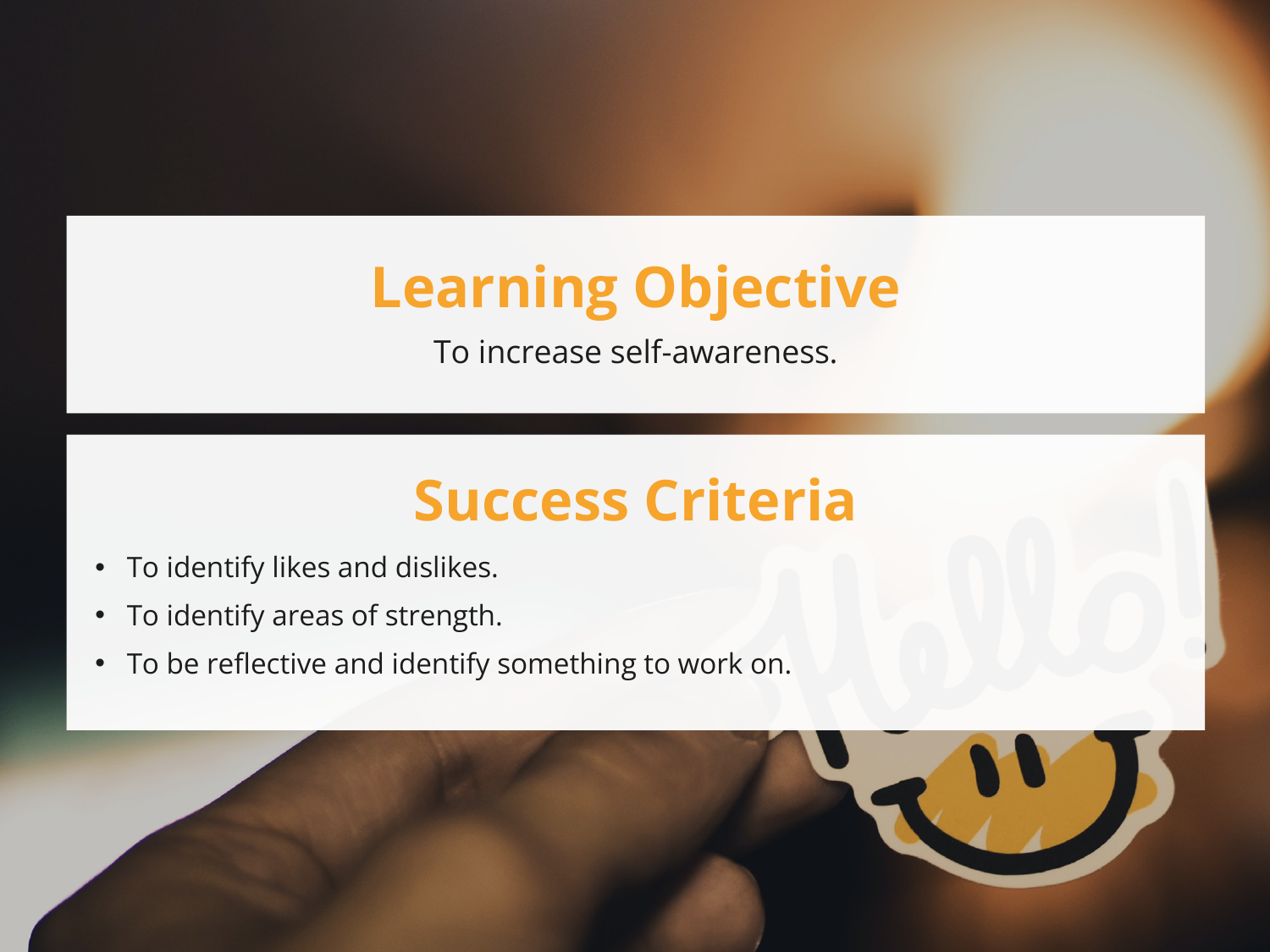

Learning Objective
To increase self-awareness.

Success Criteria
To identify likes and dislikes.
To identify areas of strength.
To be reflective and identify something to work on.